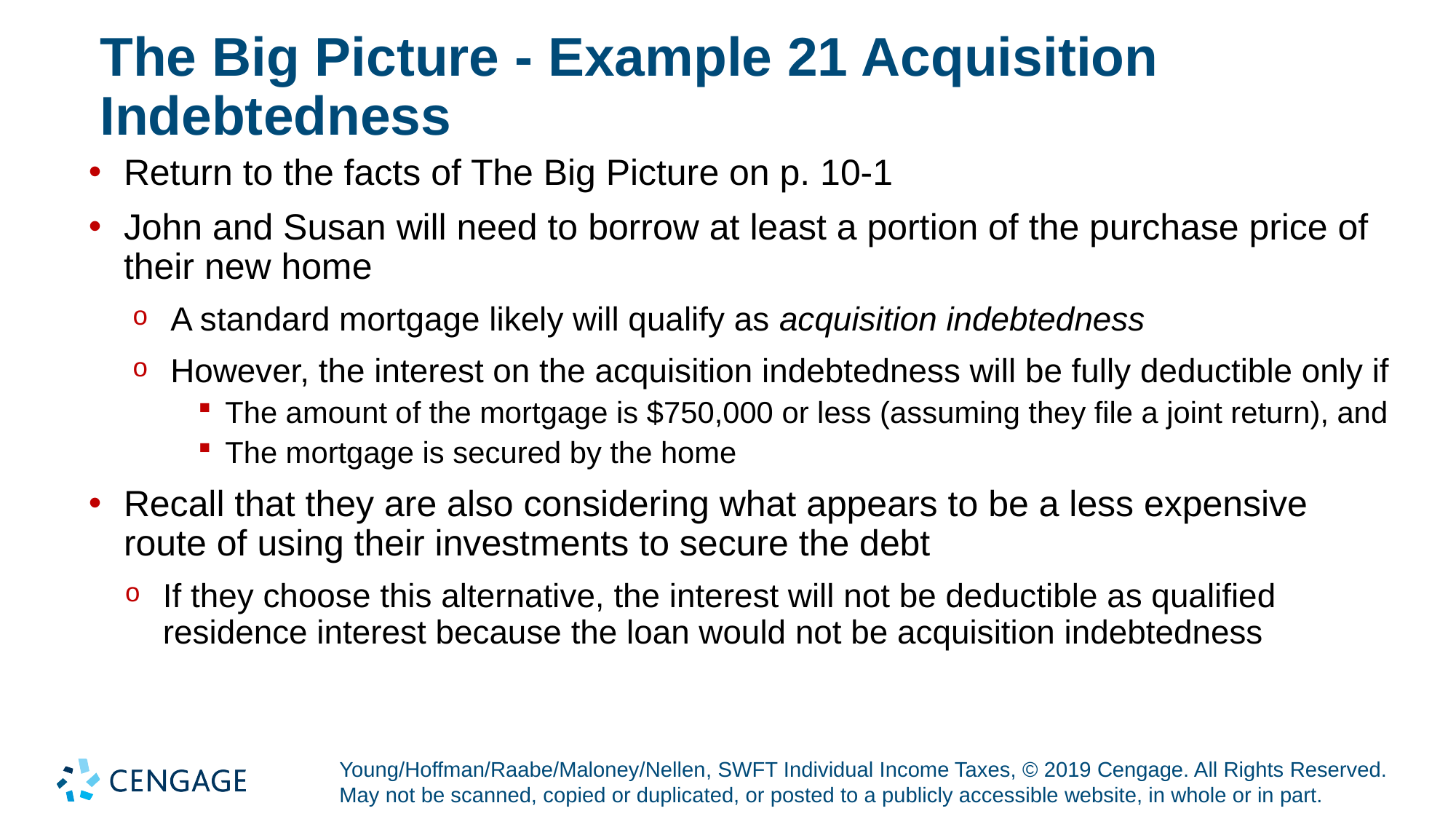

# The Big Picture - Example 21 Acquisition Indebtedness
Return to the facts of The Big Picture on p. 10-1
John and Susan will need to borrow at least a portion of the purchase price of their new home
A standard mortgage likely will qualify as acquisition indebtedness
However, the interest on the acquisition indebtedness will be fully deductible only if
The amount of the mortgage is $750,000 or less (assuming they file a joint return), and
The mortgage is secured by the home
Recall that they are also considering what appears to be a less expensive route of using their investments to secure the debt
If they choose this alternative, the interest will not be deductible as qualified residence interest because the loan would not be acquisition indebtedness